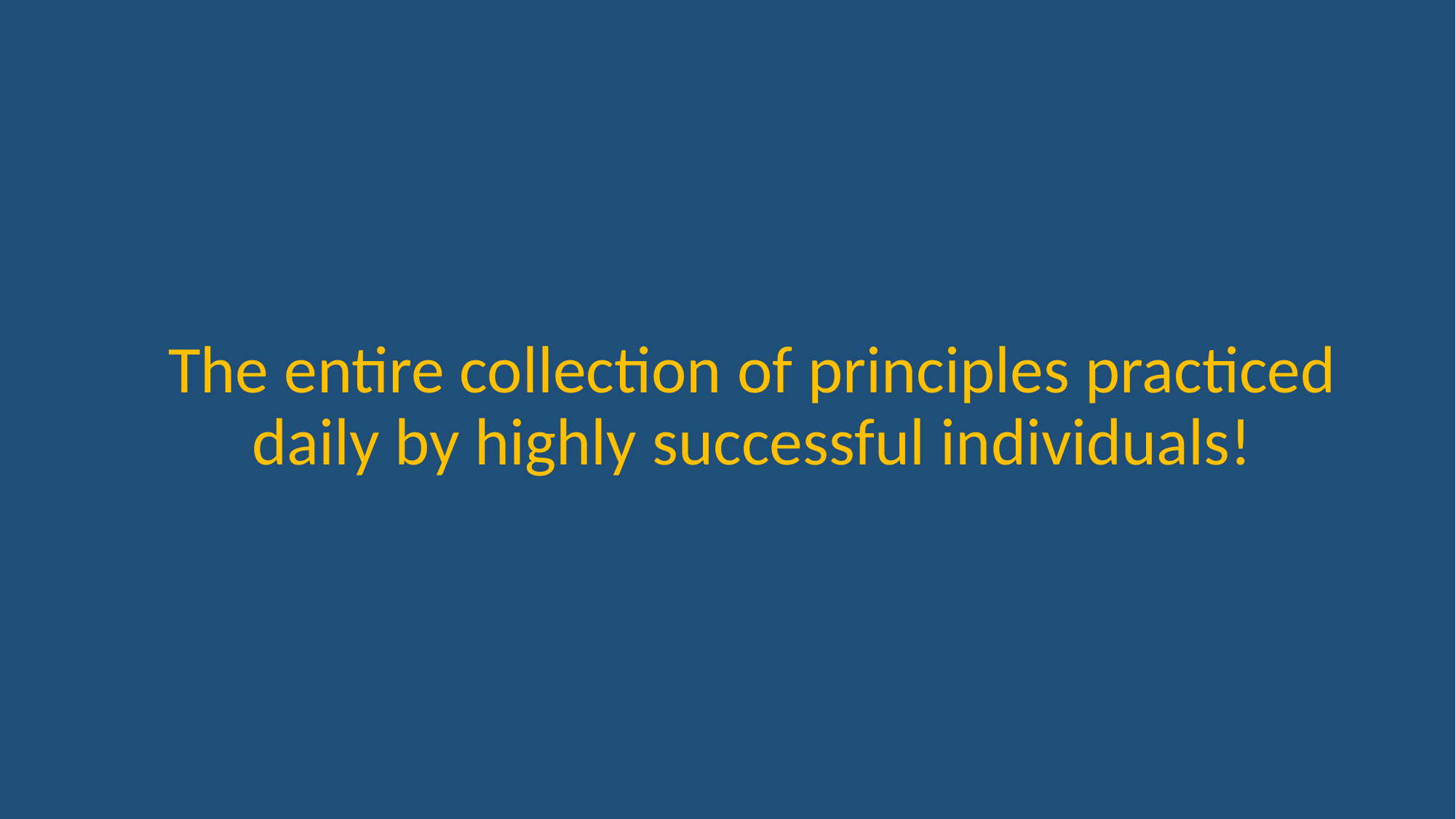

The entire collection of principles practiced daily by highly successful individuals!